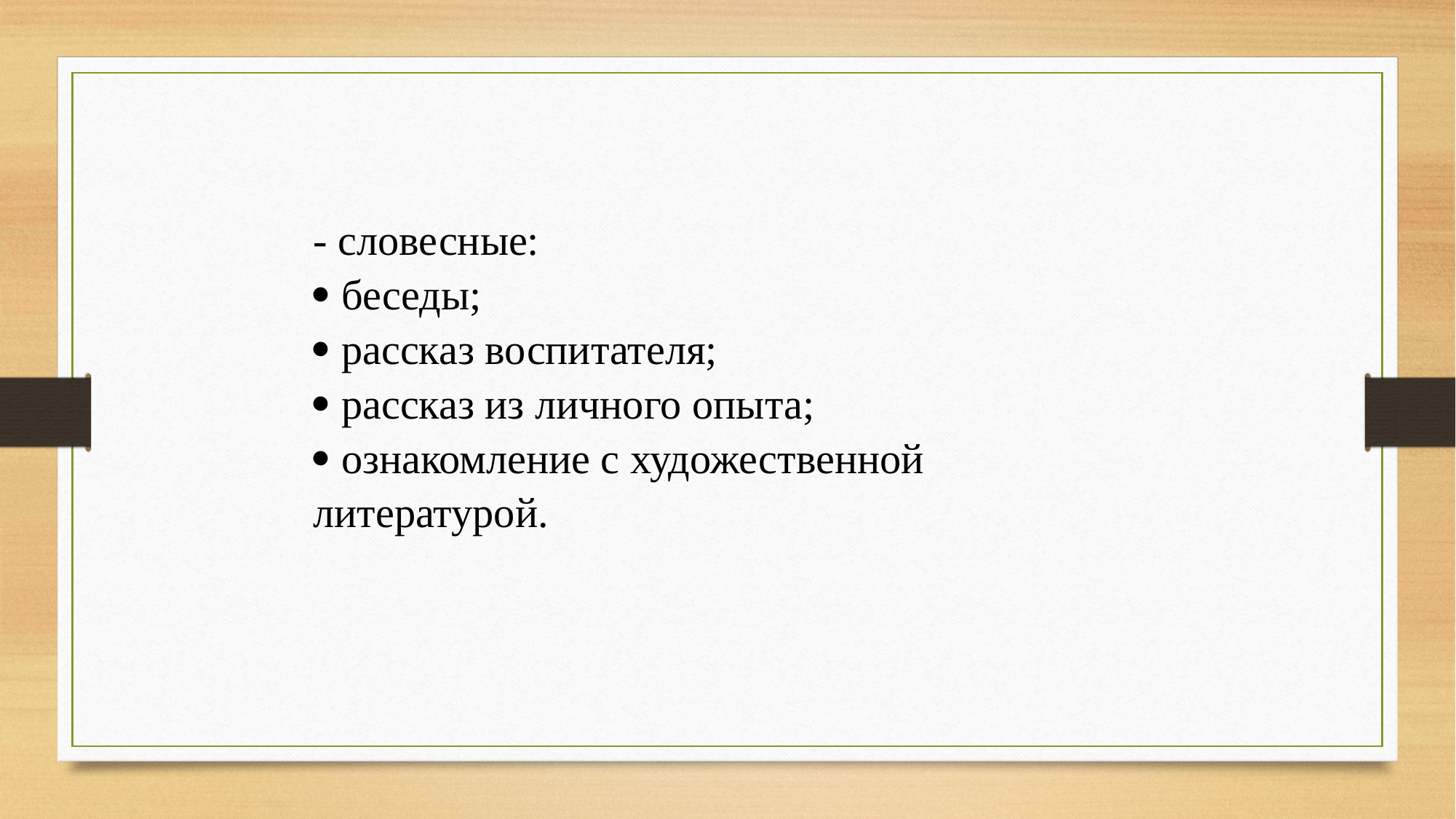

- словесные:
• беседы;
• рассказ воспитателя;
• рассказ из личного опыта;
• ознакомление с художественной литературой.